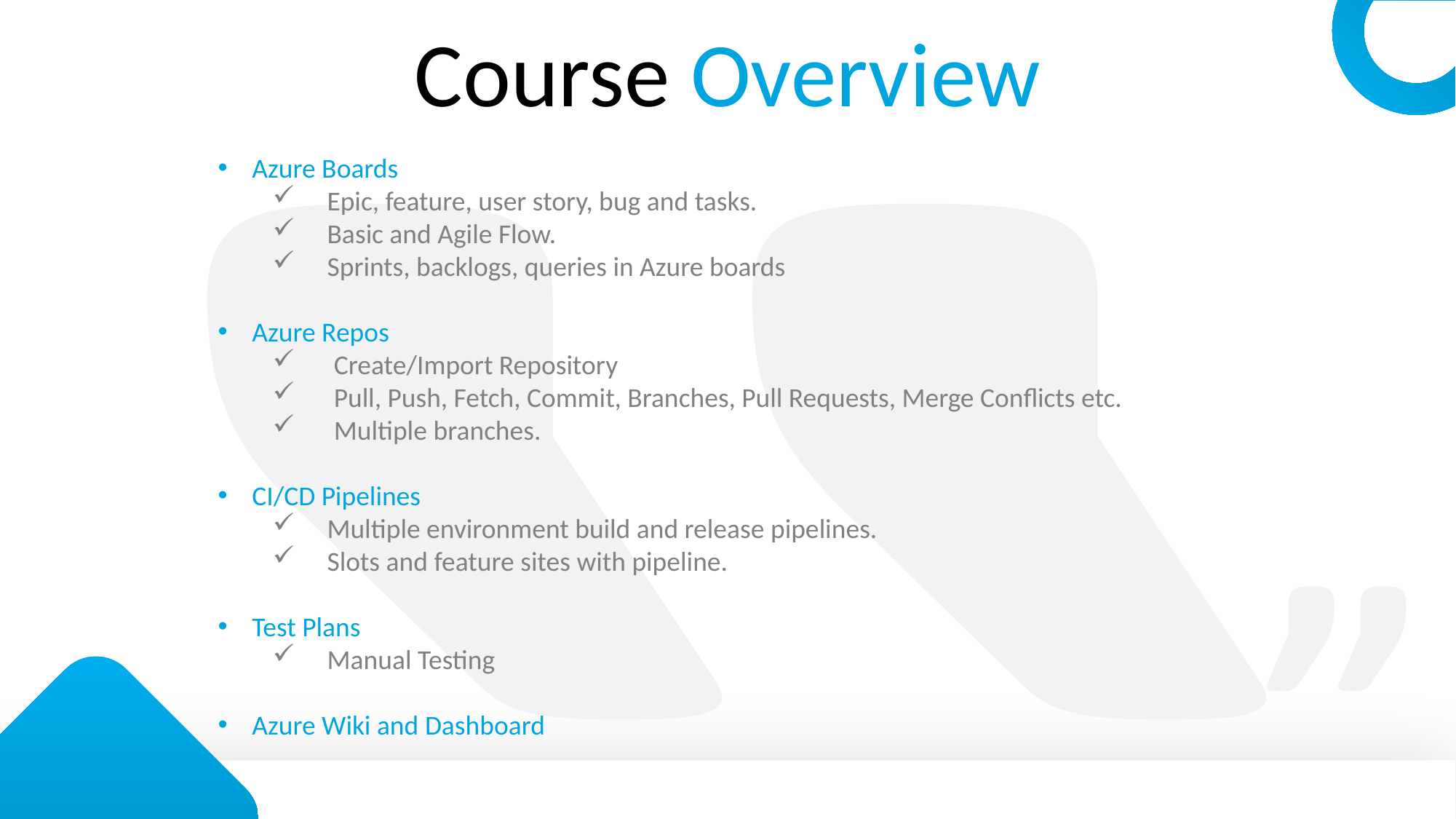

Course Overview

Azure Boards
Epic, feature, user story, bug and tasks.
Basic and Agile Flow.
Sprints, backlogs, queries in Azure boards

Azure Repos
Create/Import Repository
Pull, Push, Fetch, Commit, Branches, Pull Requests, Merge Conflicts etc.
Multiple branches.

CI/CD Pipelines
Multiple environment build and release pipelines.
Slots and feature sites with pipeline.

Test Plans
Manual Testing

Azure Wiki and Dashboard